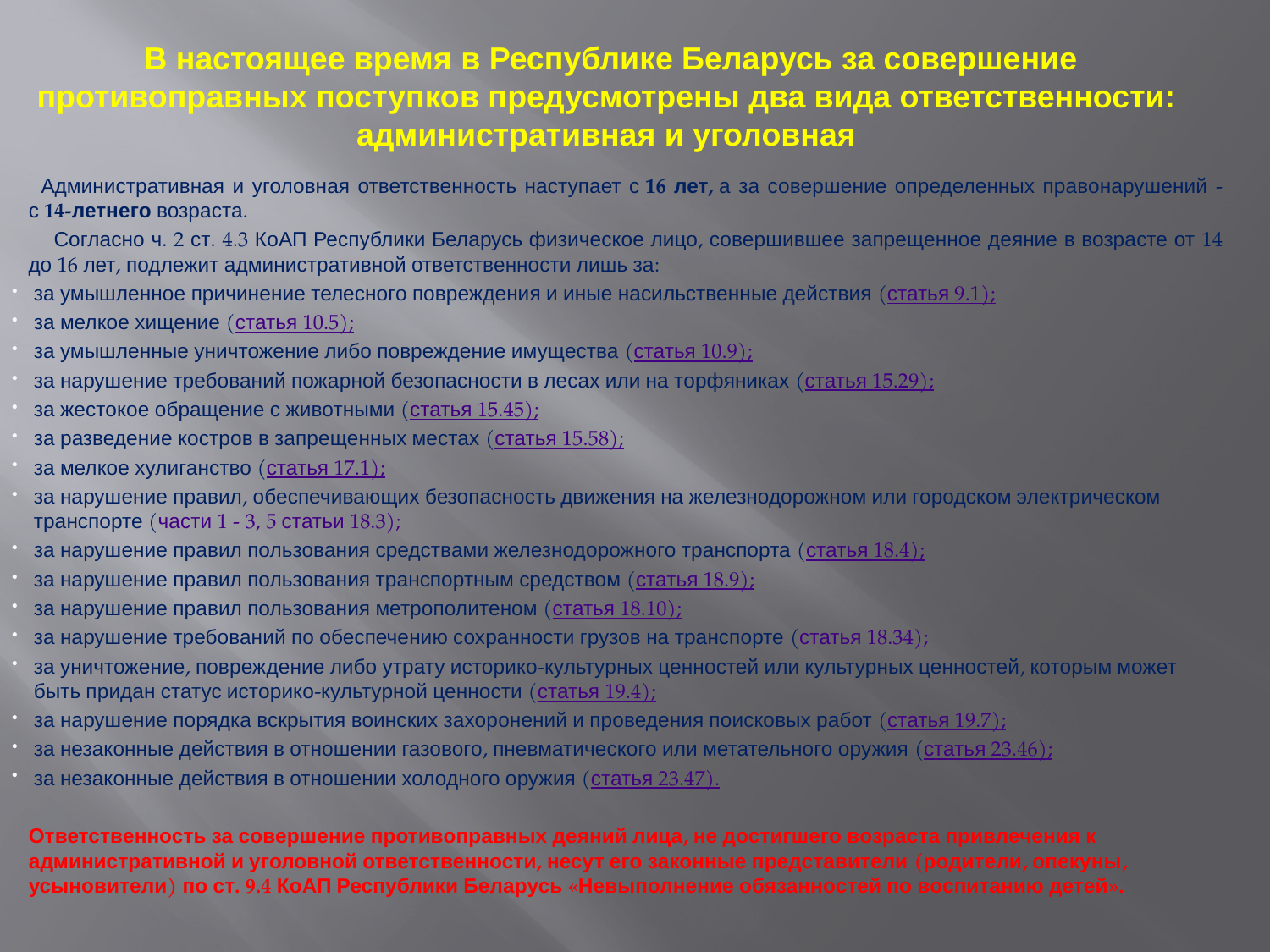

# В настоящее время в Республике Беларусь за совершение противоправных поступков предусмотрены два вида ответственности: административная и уголовная
   Административная и уголовная ответственность наступает с 16 лет, а за совершение определенных правонарушений - с 14-летнего возраста.
Согласно ч. 2 ст. 4.3 КоАП Республики Беларусь физическое лицо, совершившее запрещенное деяние в возрасте от 14 до 16 лет, подлежит административной ответственности лишь за:
за умышленное причинение телесного повреждения и иные насильственные действия (статья 9.1);
за мелкое хищение (статья 10.5);
за умышленные уничтожение либо повреждение имущества (статья 10.9);
за нарушение требований пожарной безопасности в лесах или на торфяниках (статья 15.29);
за жестокое обращение с животными (статья 15.45);
за разведение костров в запрещенных местах (статья 15.58);
за мелкое хулиганство (статья 17.1);
за нарушение правил, обеспечивающих безопасность движения на железнодорожном или городском электрическом транспорте (части 1 - 3, 5 статьи 18.3);
за нарушение правил пользования средствами железнодорожного транспорта (статья 18.4);
за нарушение правил пользования транспортным средством (статья 18.9);
за нарушение правил пользования метрополитеном (статья 18.10);
за нарушение требований по обеспечению сохранности грузов на транспорте (статья 18.34);
за уничтожение, повреждение либо утрату историко-культурных ценностей или культурных ценностей, которым может быть придан статус историко-культурной ценности (статья 19.4);
за нарушение порядка вскрытия воинских захоронений и проведения поисковых работ (статья 19.7);
за незаконные действия в отношении газового, пневматического или метательного оружия (статья 23.46);
за незаконные действия в отношении холодного оружия (статья 23.47).

Ответственность за совершение противоправных деяний лица, не достигшего возраста привлечения к административной и уголовной ответственности, несут его законные представители (родители, опекуны, усыновители) по ст. 9.4 КоАП Республики Беларусь «Невыполнение обязанностей по воспитанию детей».